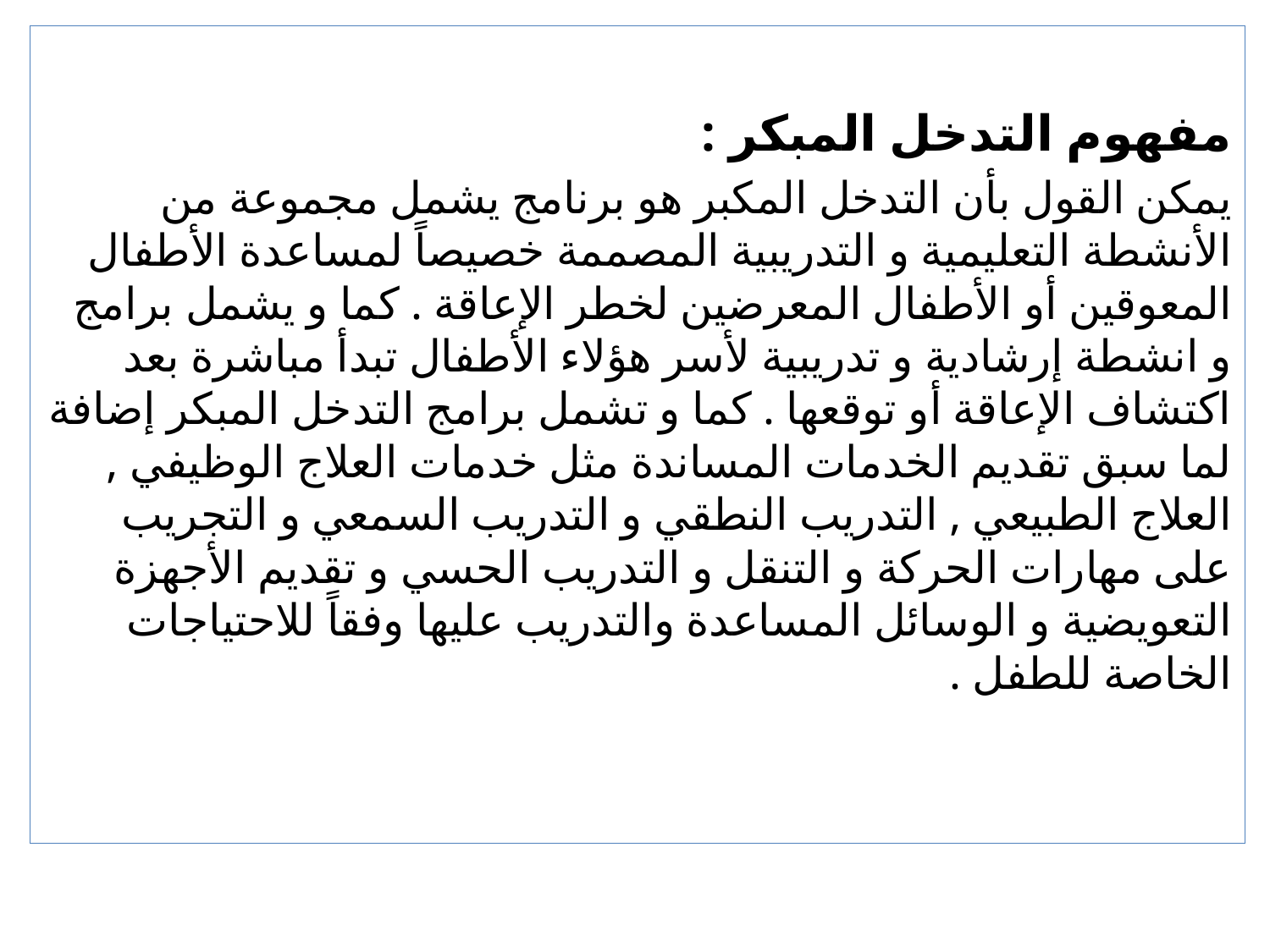

مفهوم التدخل المبكر :
يمكن القول بأن التدخل المكبر هو برنامج يشمل مجموعة من الأنشطة التعليمية و التدريبية المصممة خصيصاً لمساعدة الأطفال المعوقين أو الأطفال المعرضين لخطر الإعاقة . كما و يشمل برامج و انشطة إرشادية و تدريبية لأسر هؤلاء الأطفال تبدأ مباشرة بعد اكتشاف الإعاقة أو توقعها . كما و تشمل برامج التدخل المبكر إضافة لما سبق تقديم الخدمات المساندة مثل خدمات العلاج الوظيفي , العلاج الطبيعي , التدريب النطقي و التدريب السمعي و التجريب على مهارات الحركة و التنقل و التدريب الحسي و تقديم الأجهزة التعويضية و الوسائل المساعدة والتدريب عليها وفقاً للاحتياجات الخاصة للطفل .